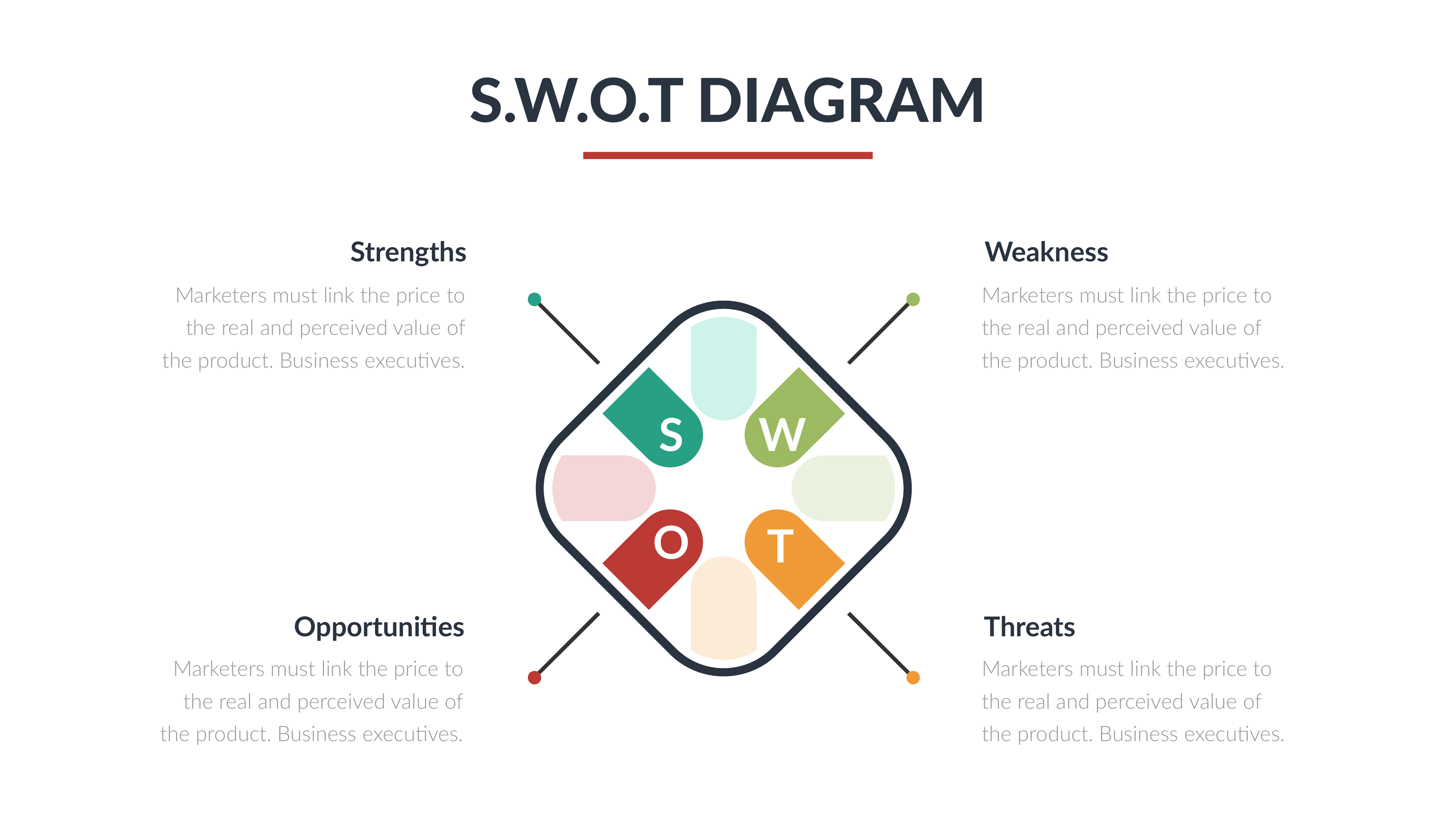

S.W.O.T DIAGRAM

Strengths
Marketers must link the price to the real and perceived value of the product. Business executives.
Weakness
Marketers must link the price to the real and perceived value of the product. Business executives.

S
W
O
T
Opportunities
Marketers must link the price to the real and perceived value of the product. Business executives.
Threats
Marketers must link the price to the real and perceived value of the product. Business executives.